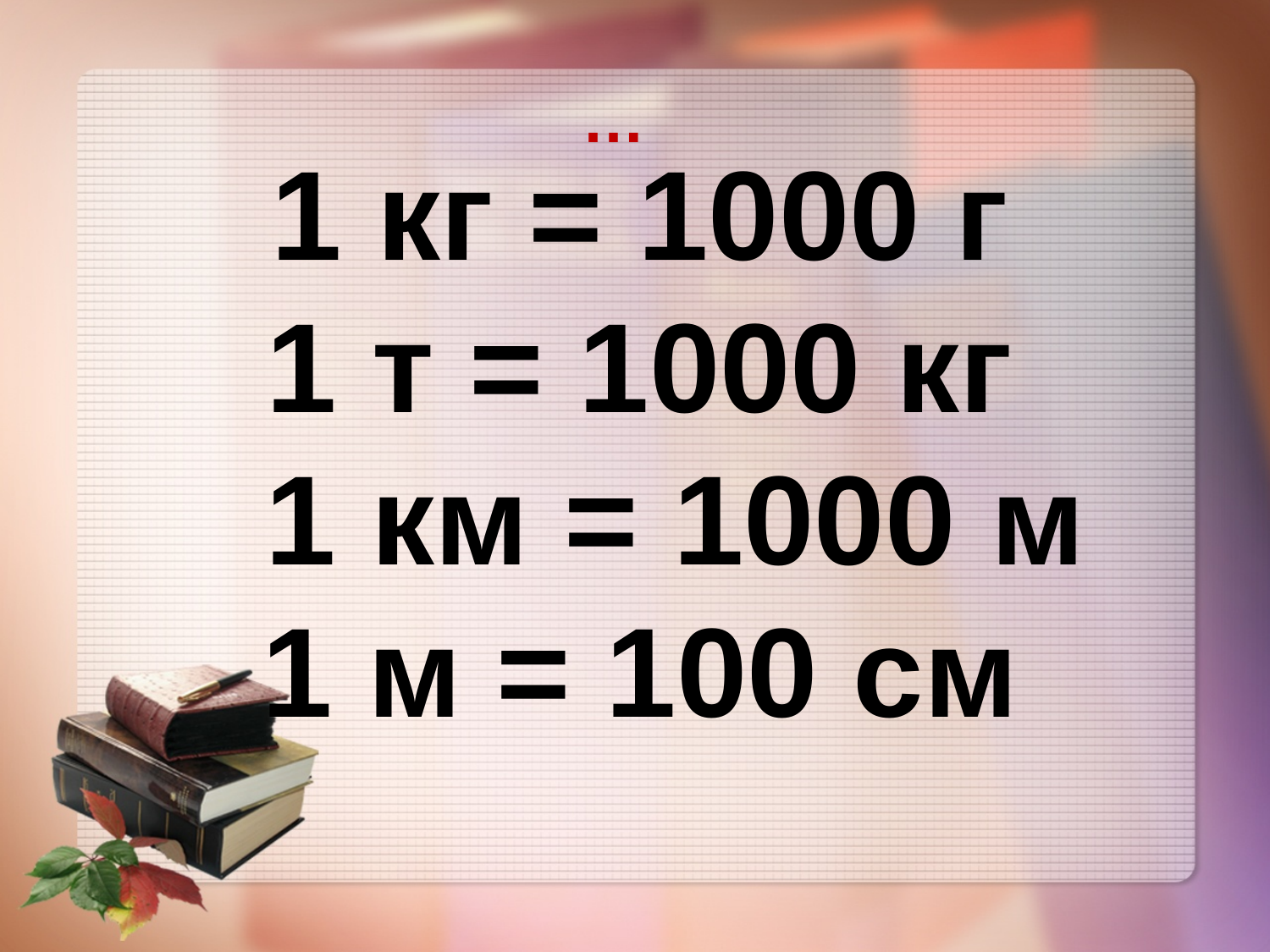

# …
1 кг = 1000 г
1 т = 1000 кг
  1 км = 1000 м
1 м = 100 см